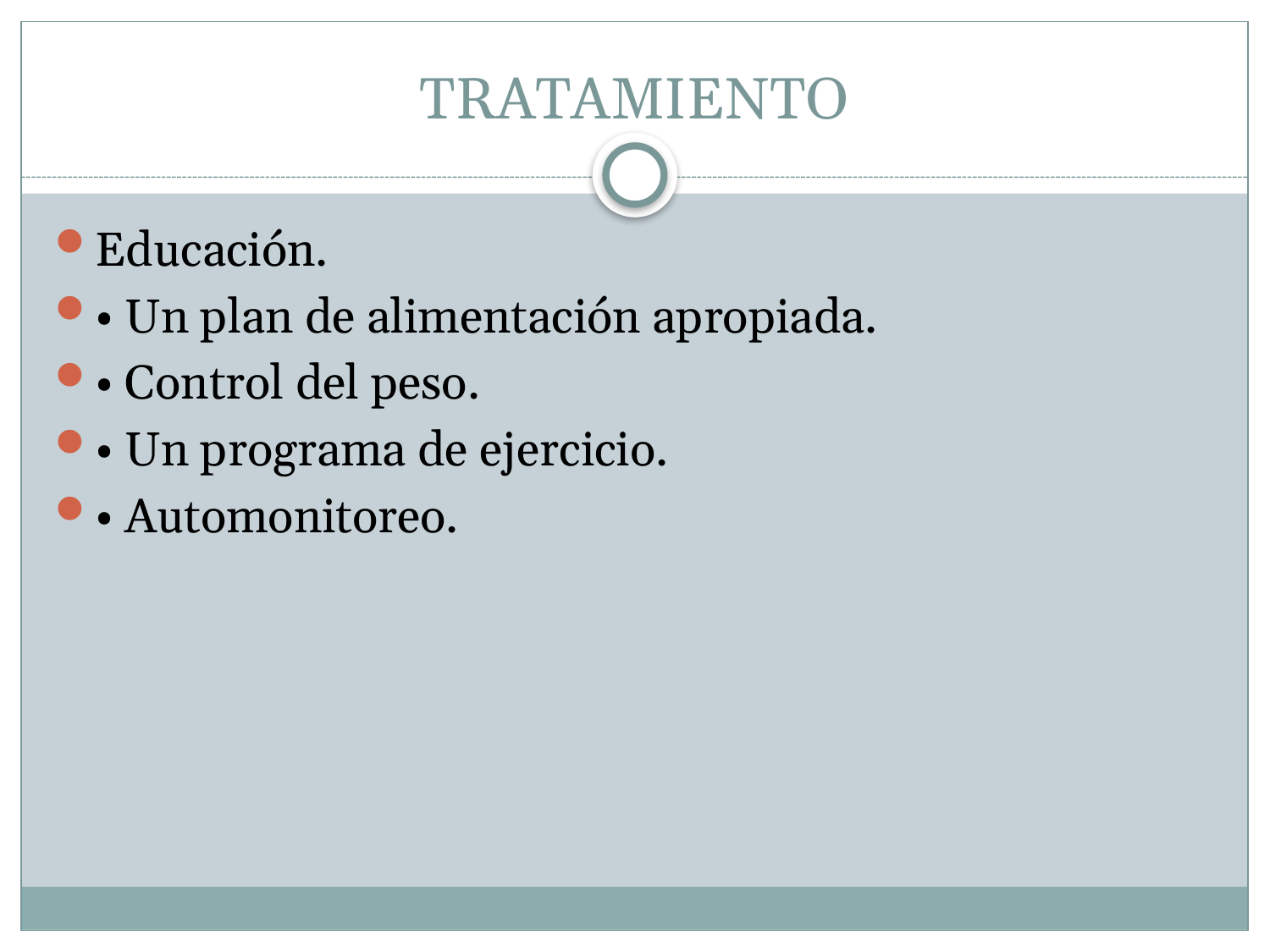

# TRATAMIENTO
Educación.
• Un plan de alimentación apropiada.
• Control del peso.
• Un programa de ejercicio.
• Automonitoreo.